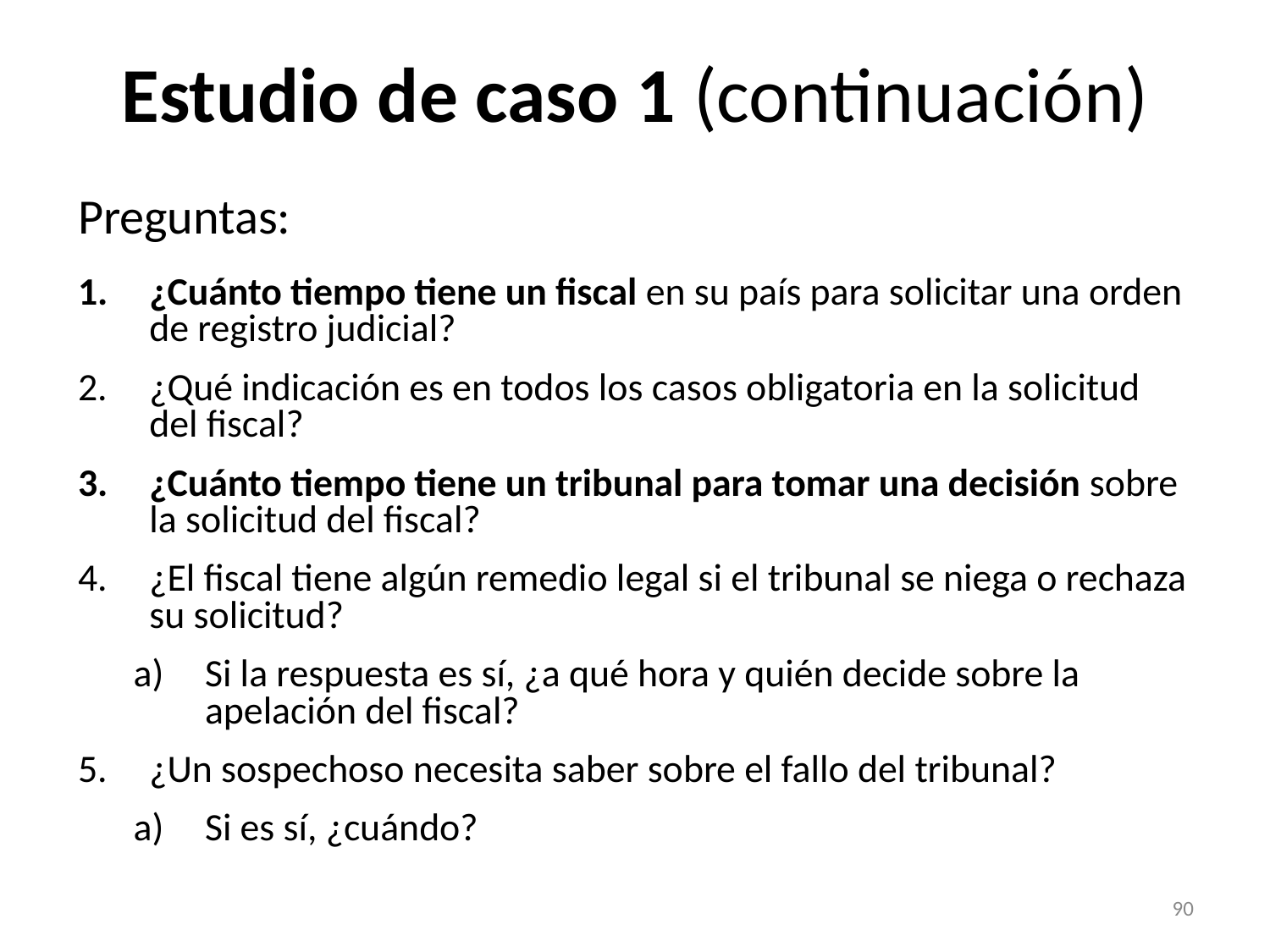

# Estudio de caso 1 (continuación)
Preguntas:
¿Cuánto tiempo tiene un fiscal en su país para solicitar una orden de registro judicial?
¿Qué indicación es en todos los casos obligatoria en la solicitud del fiscal?
¿Cuánto tiempo tiene un tribunal para tomar una decisión sobre la solicitud del fiscal?
¿El fiscal tiene algún remedio legal si el tribunal se niega o rechaza su solicitud?
Si la respuesta es sí, ¿a qué hora y quién decide sobre la apelación del fiscal?
¿Un sospechoso necesita saber sobre el fallo del tribunal?
Si es sí, ¿cuándo?

90